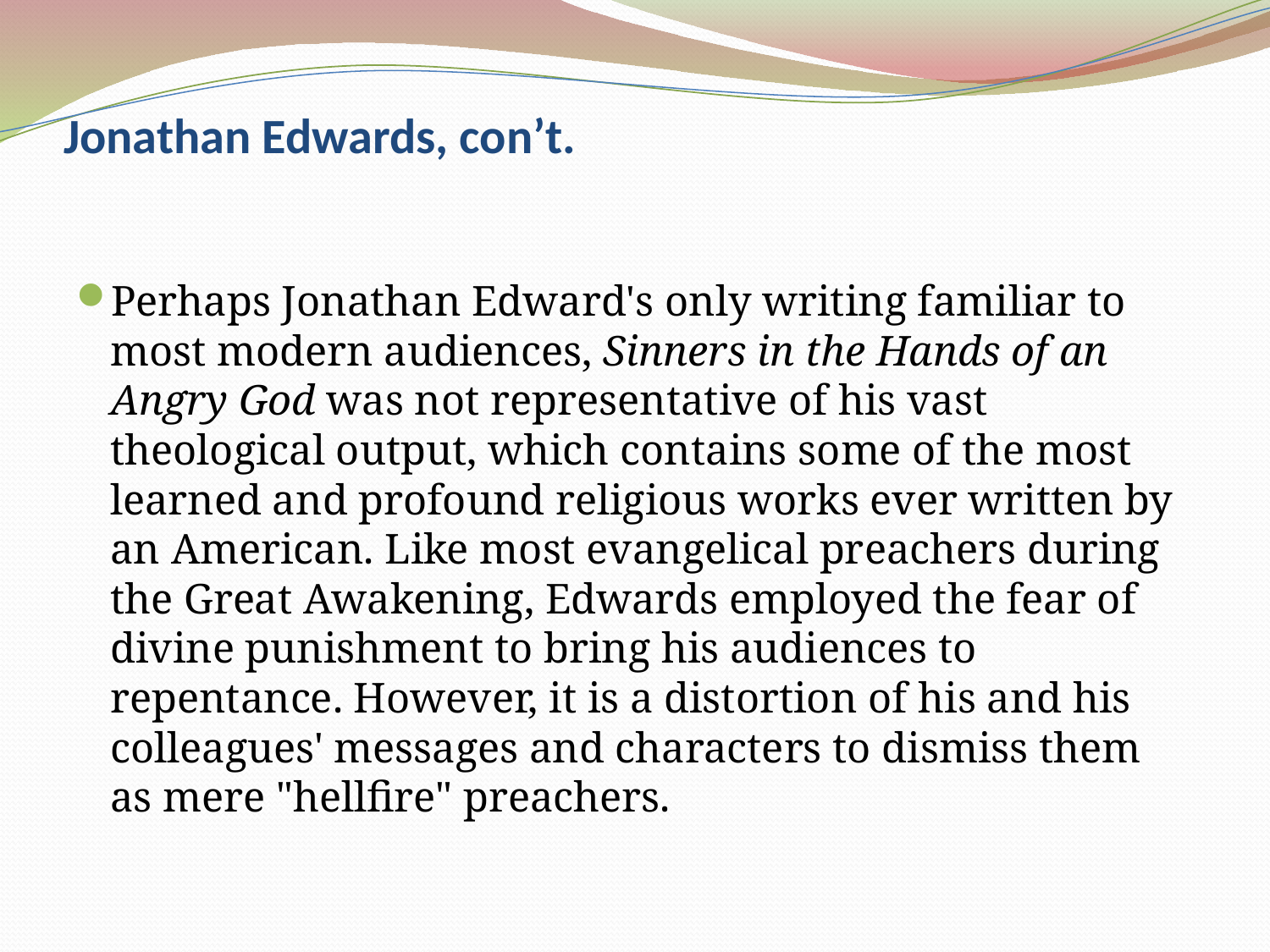

# Jonathan Edwards, con’t.
Perhaps Jonathan Edward's only writing familiar to most modern audiences, Sinners in the Hands of an Angry God was not representative of his vast theological output, which contains some of the most learned and profound religious works ever written by an American. Like most evangelical preachers during the Great Awakening, Edwards employed the fear of divine punishment to bring his audiences to repentance. However, it is a distortion of his and his colleagues' messages and characters to dismiss them as mere "hellfire" preachers.